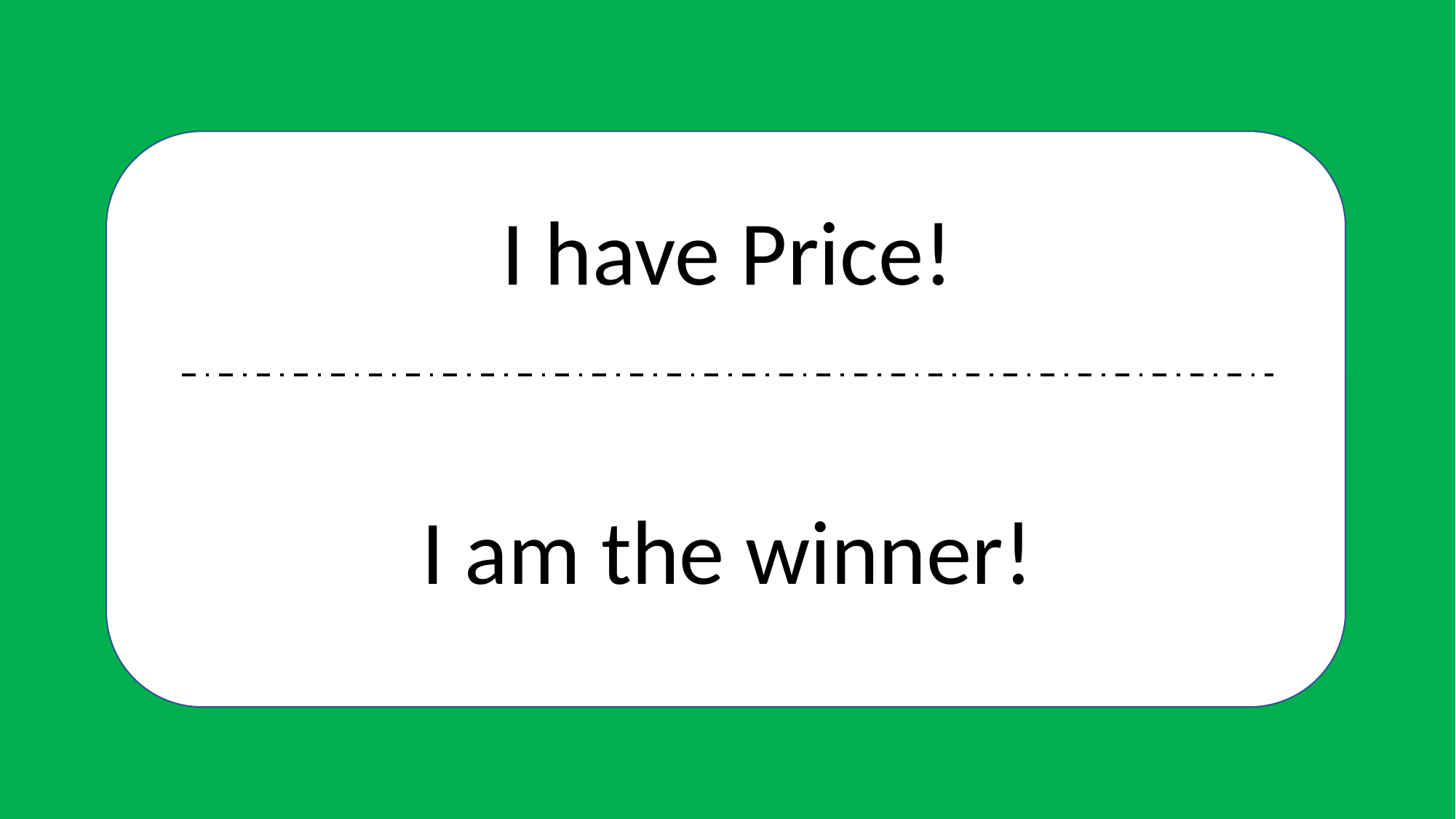

# I have Price!

I am the winner!